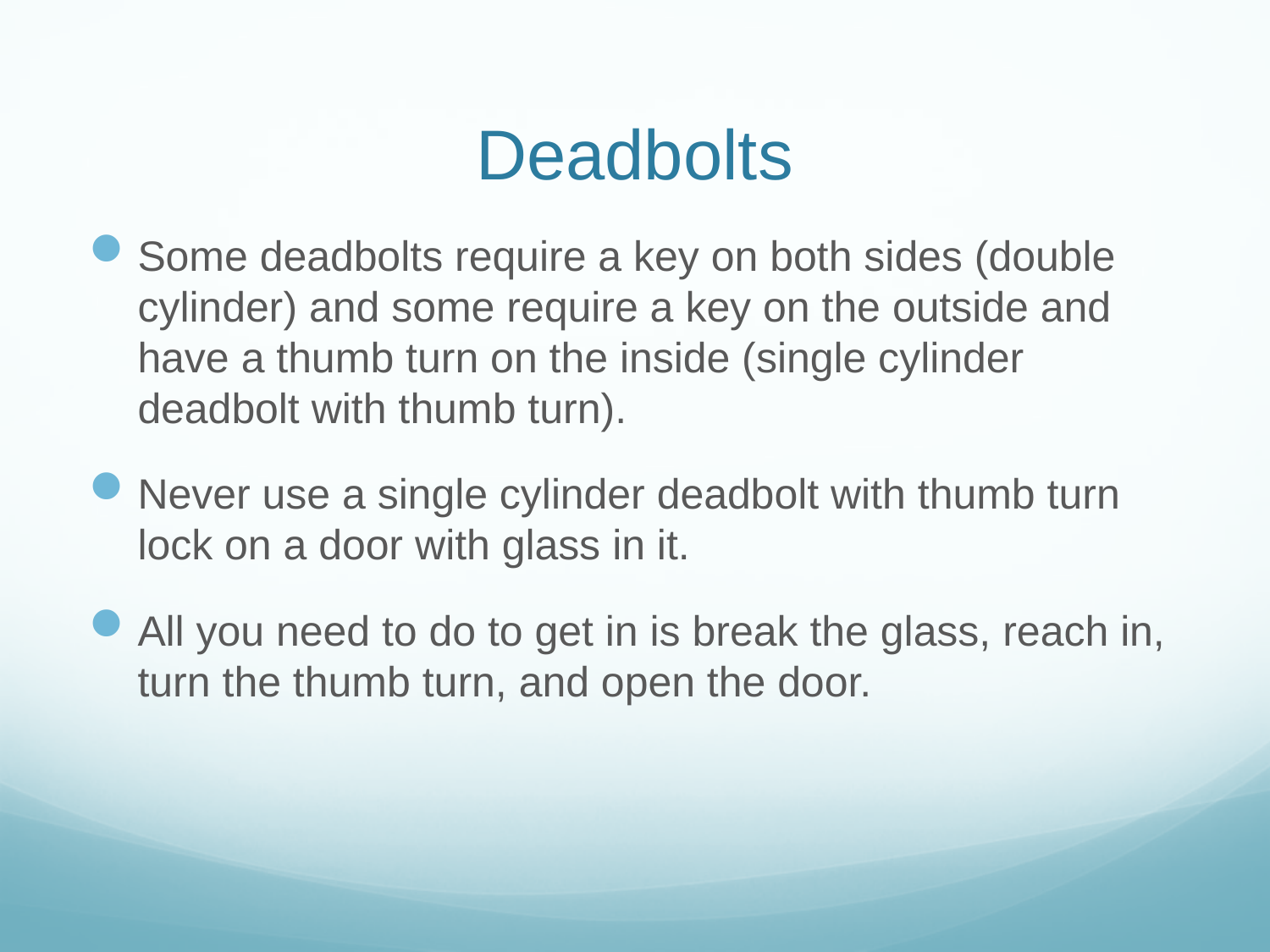

# Deadbolts
Some deadbolts require a key on both sides (double cylinder) and some require a key on the outside and have a thumb turn on the inside (single cylinder deadbolt with thumb turn).
Never use a single cylinder deadbolt with thumb turn lock on a door with glass in it.
All you need to do to get in is break the glass, reach in, turn the thumb turn, and open the door.